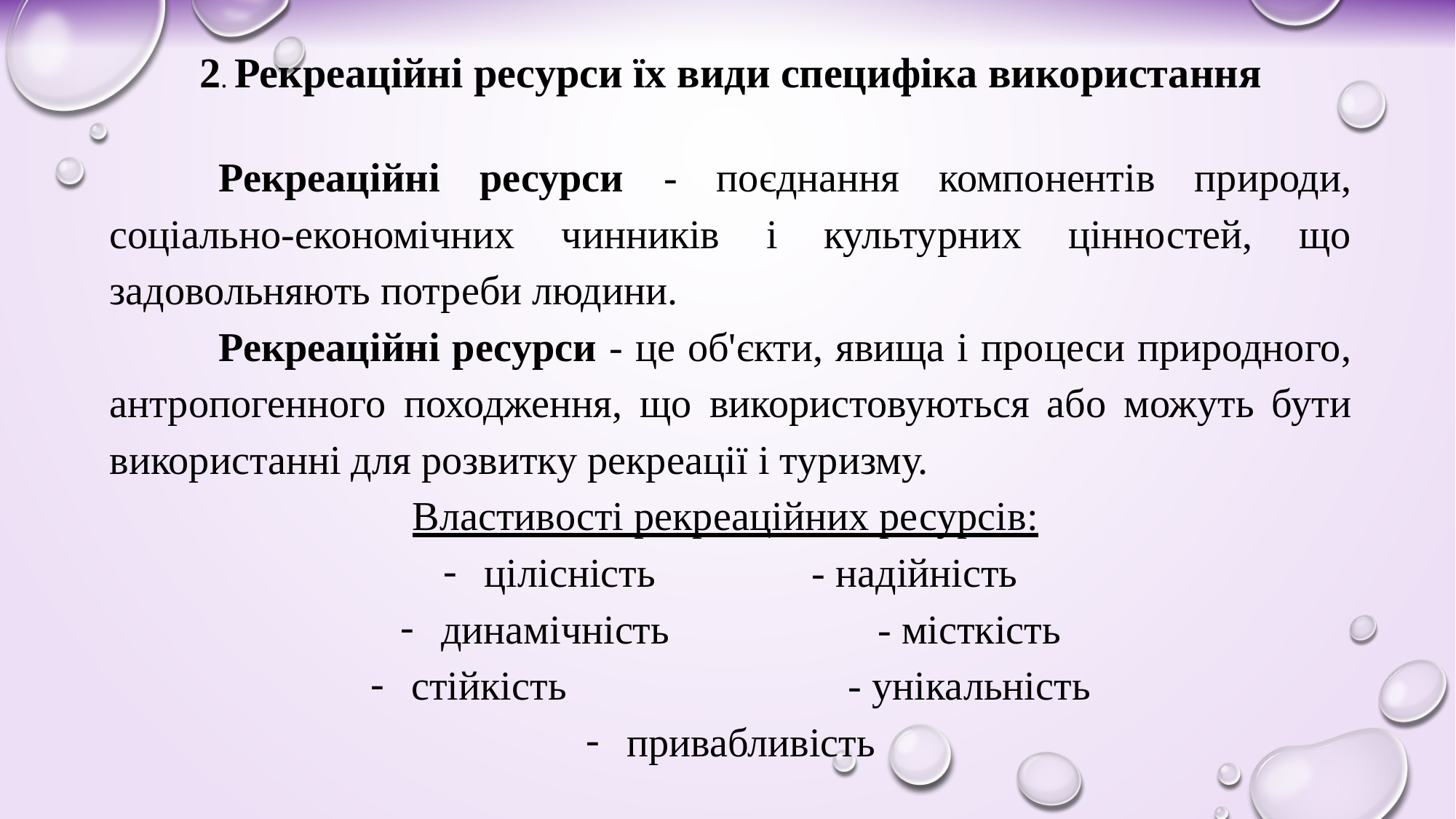

2. Рекреаційні ресурси їх види специфіка використання
	Рекреаційні ресурси - поєднання компонентів природи, соціально-економічних чинників і культурних цінностей, що задовольняють потреби людини.
	Рекреаційні ресурси - це об'єкти, явища і процеси природного, антропогенного походження, що використовуються або можуть бути використанні для розвитку рекреації і туризму.
Властивості рекреаційних ресурсів:
цілісність 		- надійність
динамічність		- місткість
стійкість			- унікальність
привабливість